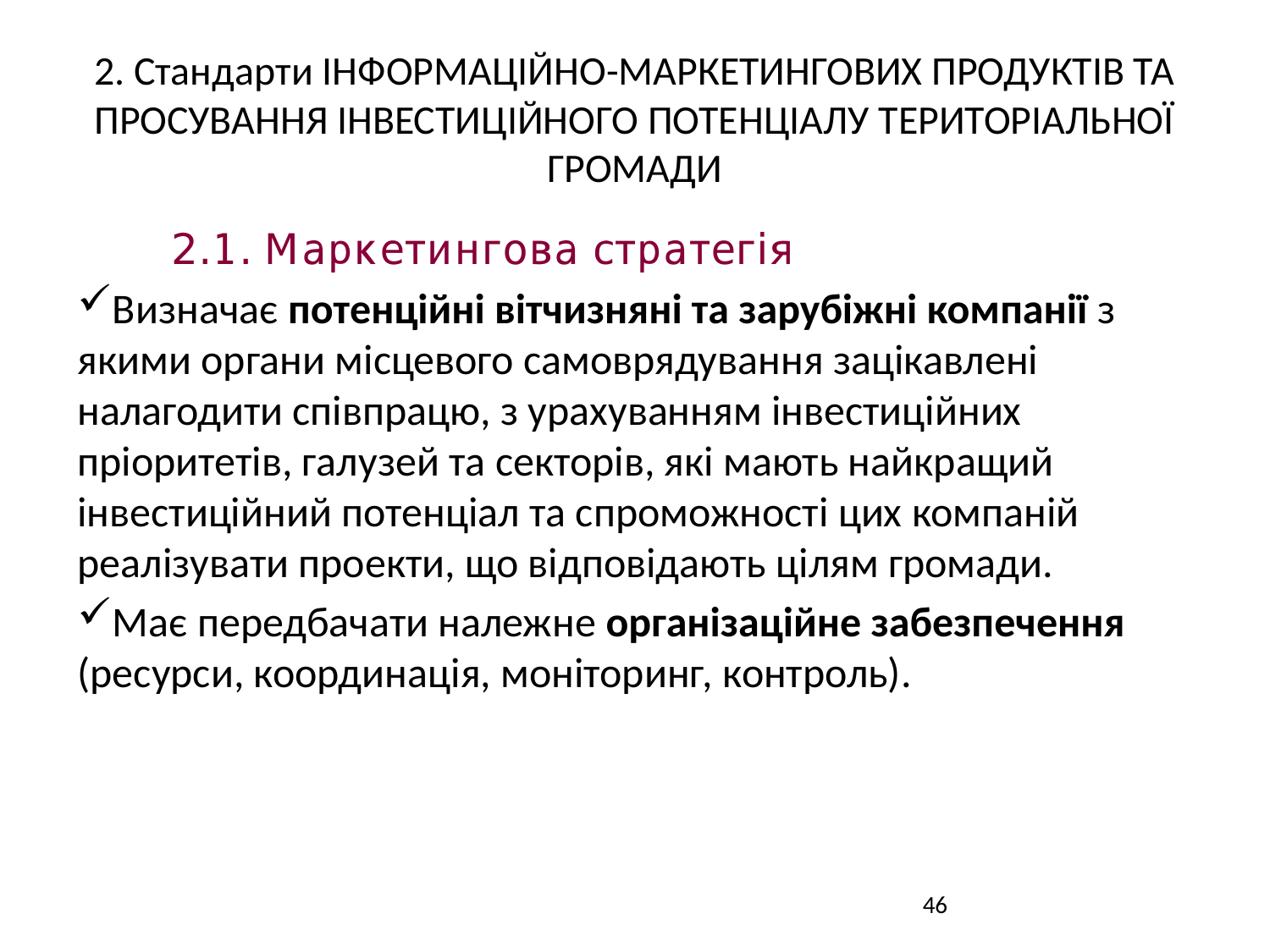

# 2. Стандарти ІНФОРМАЦІЙНО-МАРКЕТИНГОВИХ ПРОДУКТІВ ТА ПРОСУВАННЯ ІНВЕСТИЦІЙНОГО ПОТЕНЦІАЛУ ТЕРИТОРІАЛЬНОЇ ГРОМАДИ
2.1. Маркетингова стратегія
Визначає потенційні вітчизняні та зарубіжні компанії з якими органи місцевого самоврядування зацікавлені налагодити співпрацю, з урахуванням інвестиційних пріоритетів, галузей та секторів, які мають найкращий інвестиційний потенціал та спроможності цих компаній реалізувати проекти, що відповідають цілям громади.
Має передбачати належне організаційне забезпечення (ресурси, координація, моніторинг, контроль).
46